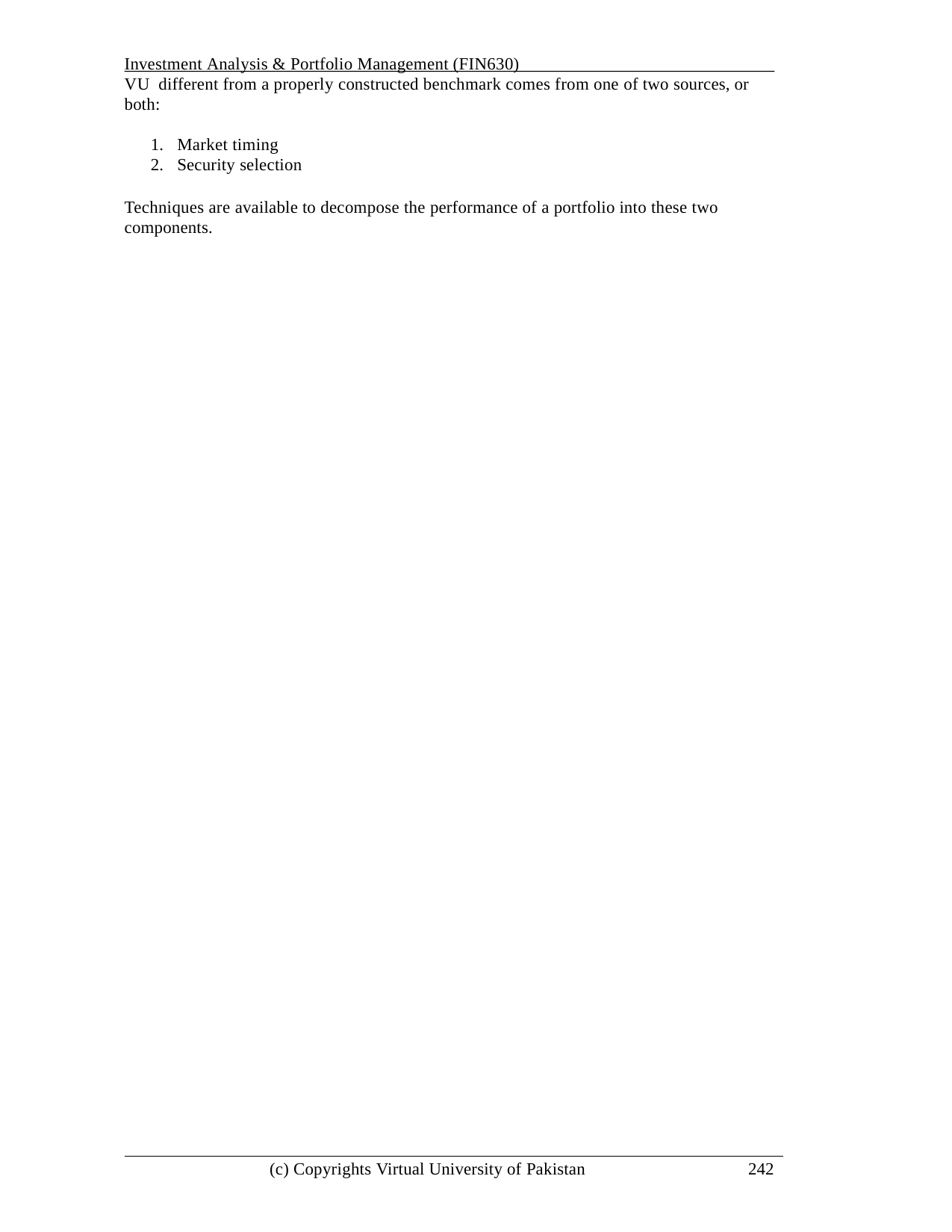

Investment Analysis & Portfolio Management (FIN630)	VU  different from a properly constructed benchmark comes from one of two sources, or both:

Market timing
Security selection

Techniques are available to decompose the performance of a portfolio into these two  components.

(c) Copyrights Virtual University of Pakistan
242